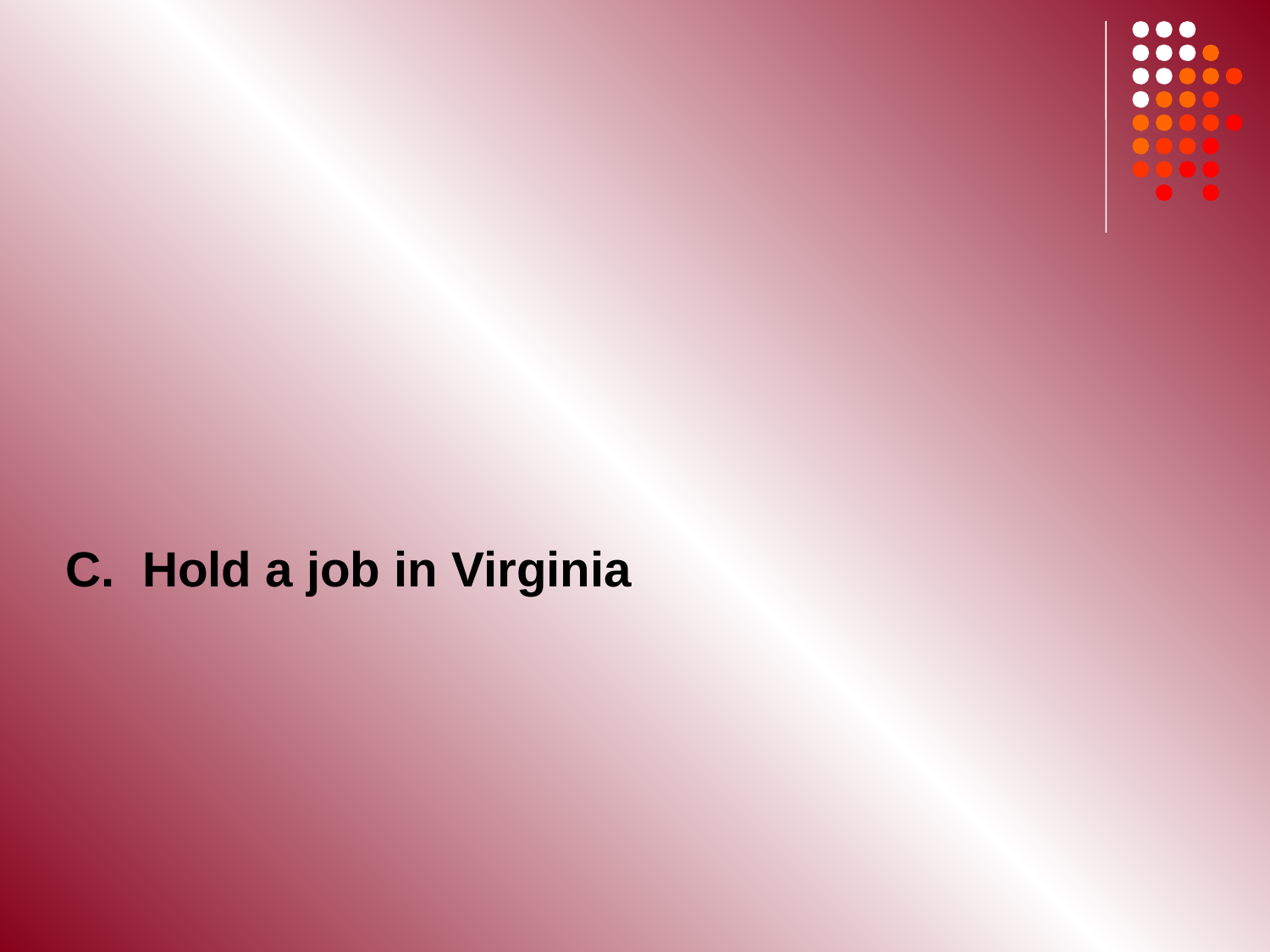

# C.  Hold a job in Virginia